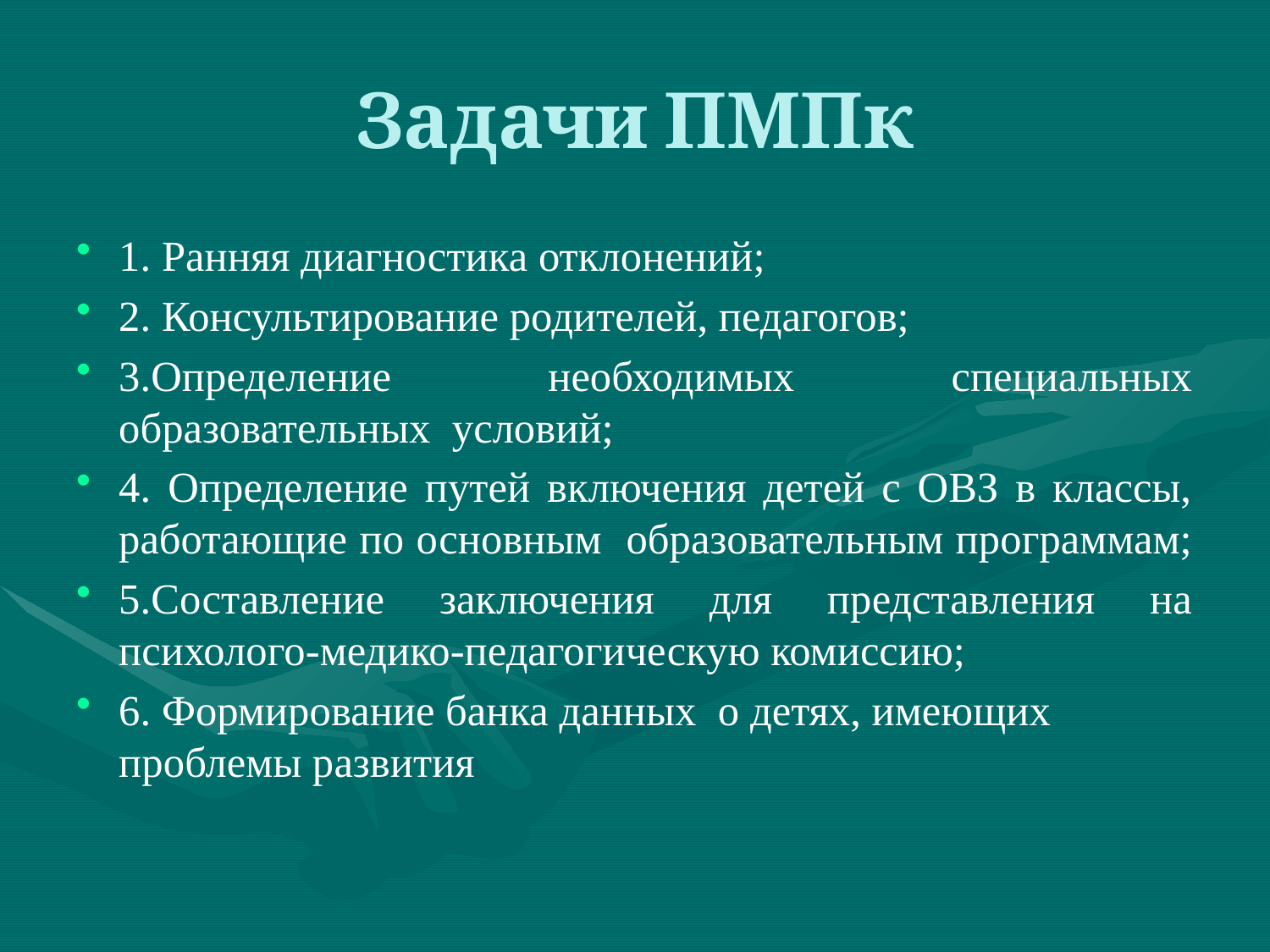

# Задачи ПМПк
1. Ранняя диагностика отклонений;
2. Консультирование родителей, педагогов;
3.Определение необходимых специальных образовательных  условий;
4. Определение путей включения детей с ОВЗ в классы, работающие по основным  образовательным программам;
5.Составление заключения для представления на психолого-медико-педагогическую комиссию;
6. Формирование банка данных  о детях, имеющих проблемы развития